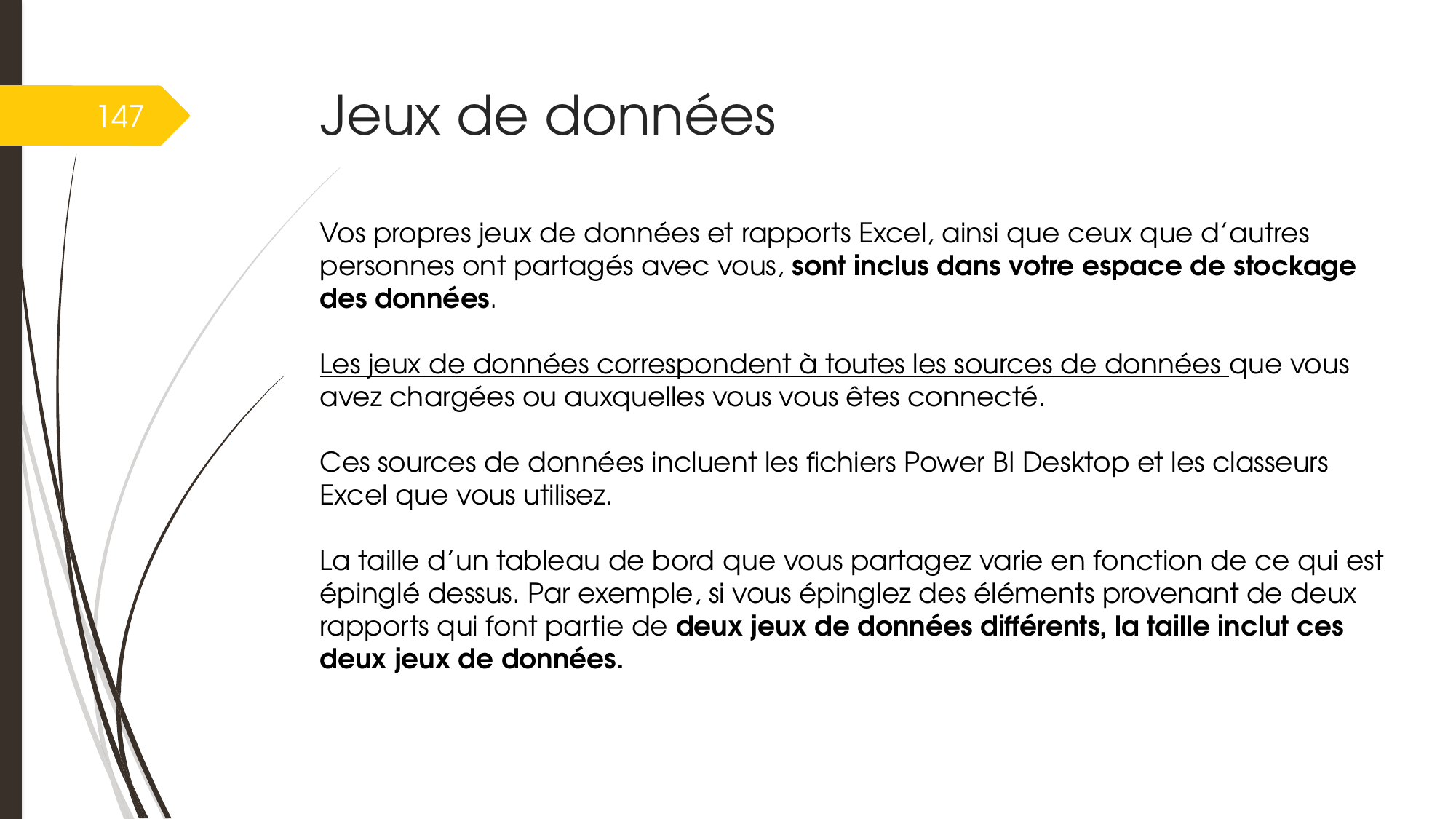

# Jeux de données
147
Vos propres jeux de données et rapports Excel, ainsi que ceux que d’autres personnes ont partagés avec vous, sont inclus dans votre espace de stockage des données.

Les jeux de données correspondent à toutes les sources de données que vous avez chargées ou auxquelles vous vous êtes connecté.

Ces sources de données incluent les fichiers Power BI Desktop et les classeurs Excel que vous utilisez.

La taille d’un tableau de bord que vous partagez varie en fonction de ce qui est épinglé dessus. Par exemple, si vous épinglez des éléments provenant de deux rapports qui font partie de deux jeux de données différents, la taille inclut ces deux jeux de données.